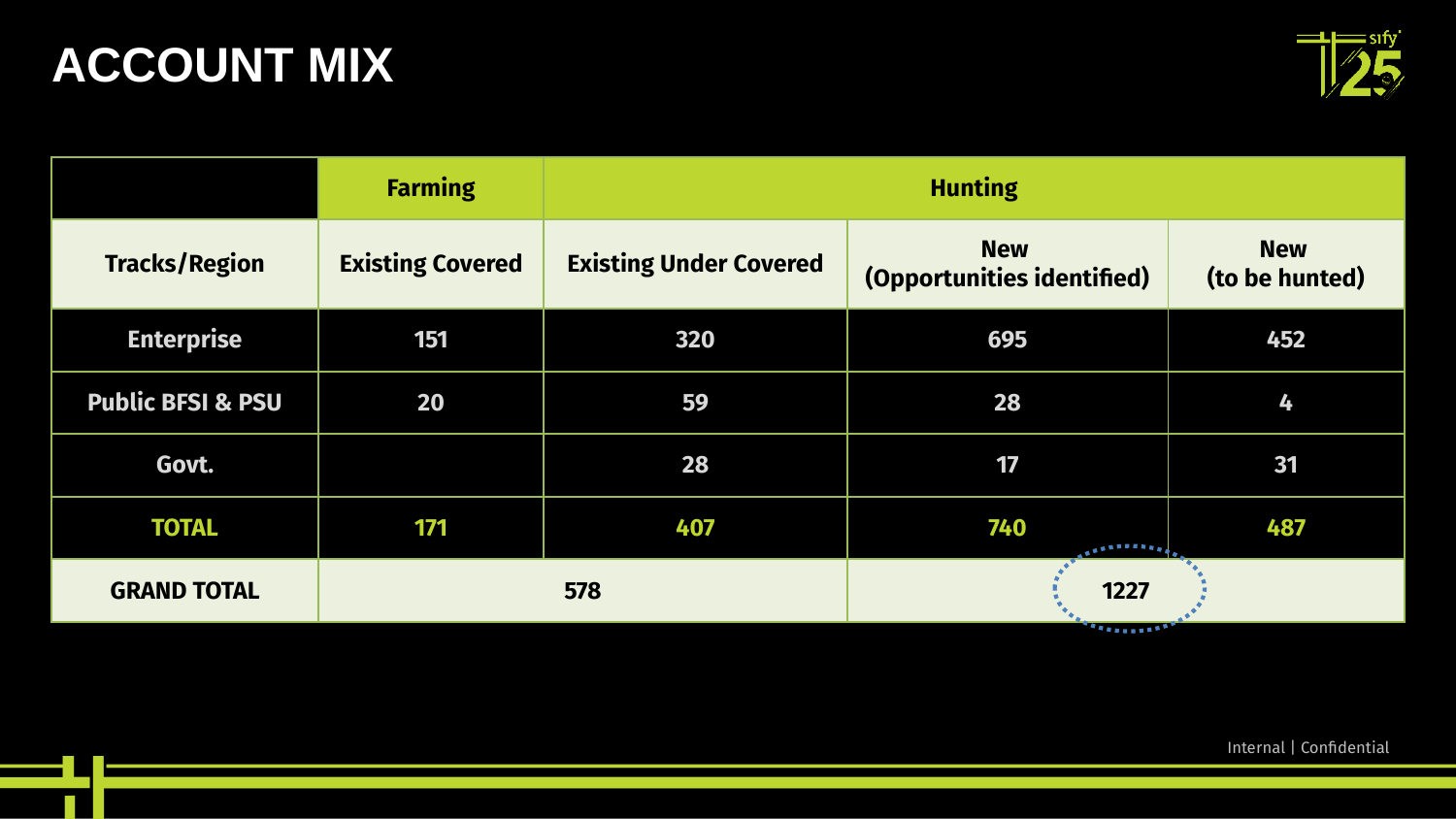

# Account Mix
|  | Farming | Hunting |  |  |
| --- | --- | --- | --- | --- |
| Tracks/Region | Existing Covered | Existing Under Covered | New (Opportunities identified) | New (to be hunted) |
| Enterprise | 151 | 320 | 695 | 452 |
| Public BFSI & PSU | 20 | 59 | 28 | 4 |
| Govt. |  | 28 | 17 | 31 |
| TOTAL | 171 | 407 | 740 | 487 |
| GRAND TOTAL | 578 |  | 1227 |  |